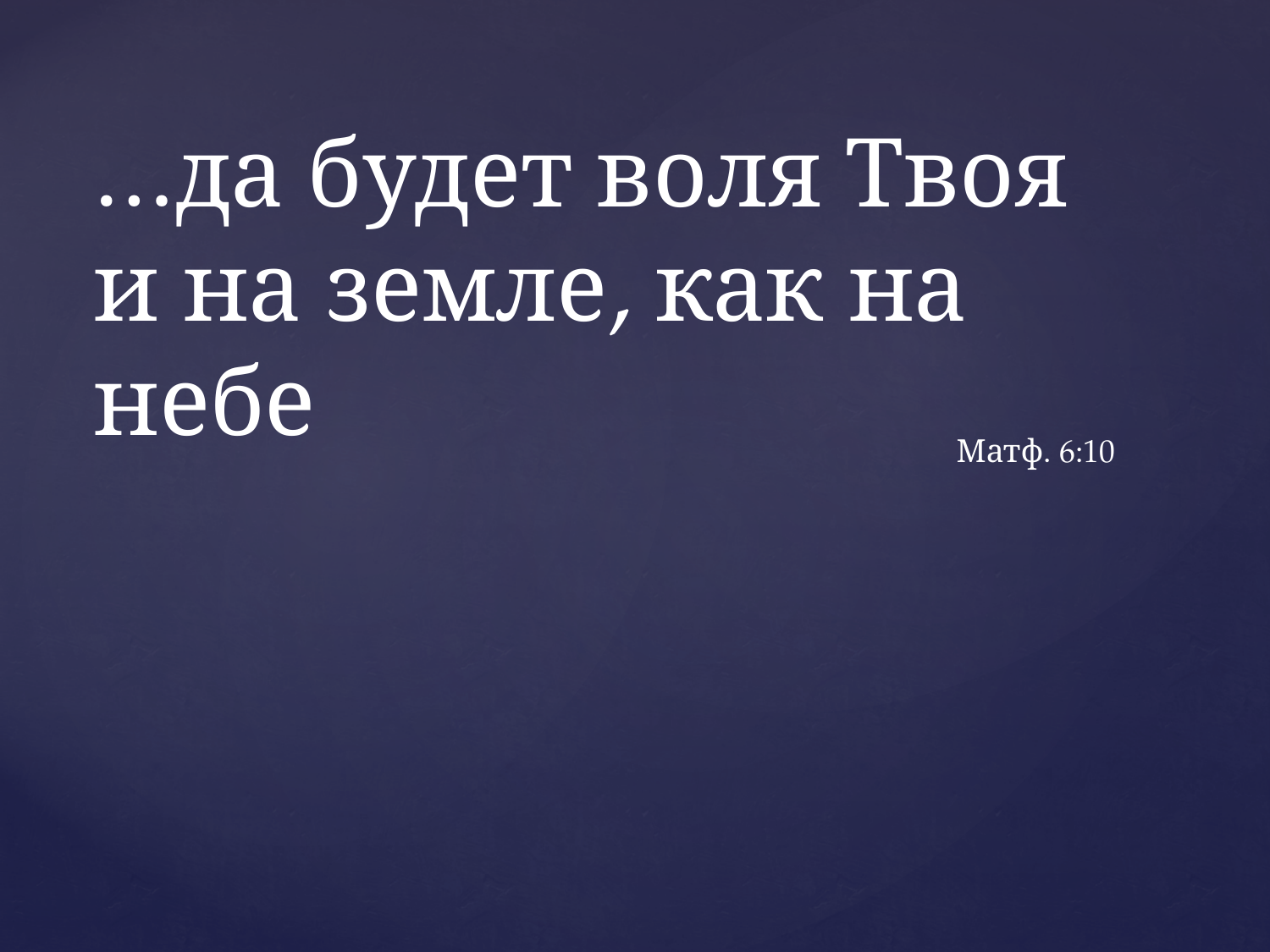

…да будет воля Твоя
и на земле, как на небе
Матф. 6:10